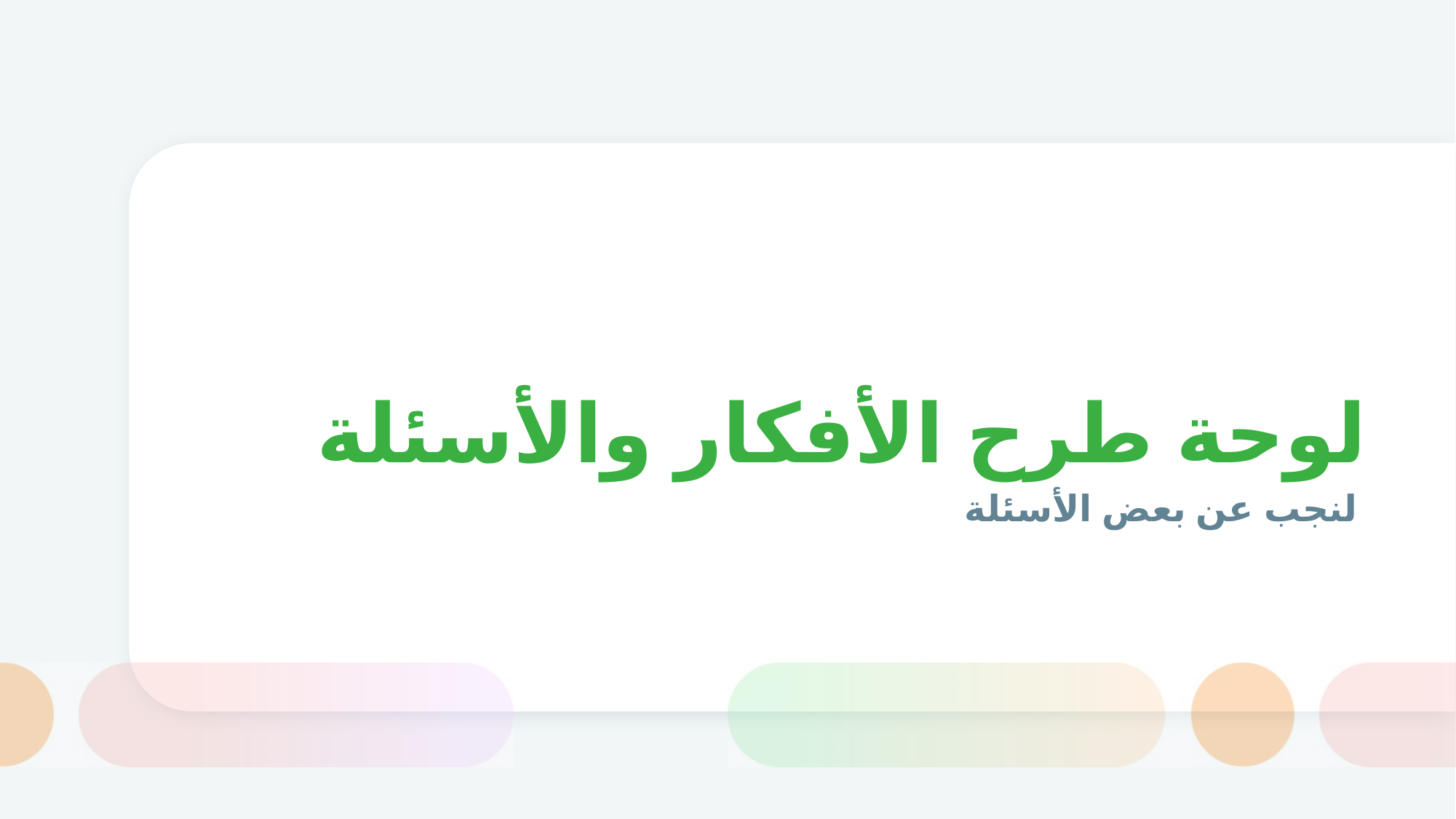

# لوحة طرح الأفكار والأسئلة
 لنجب عن بعض الأسئلة